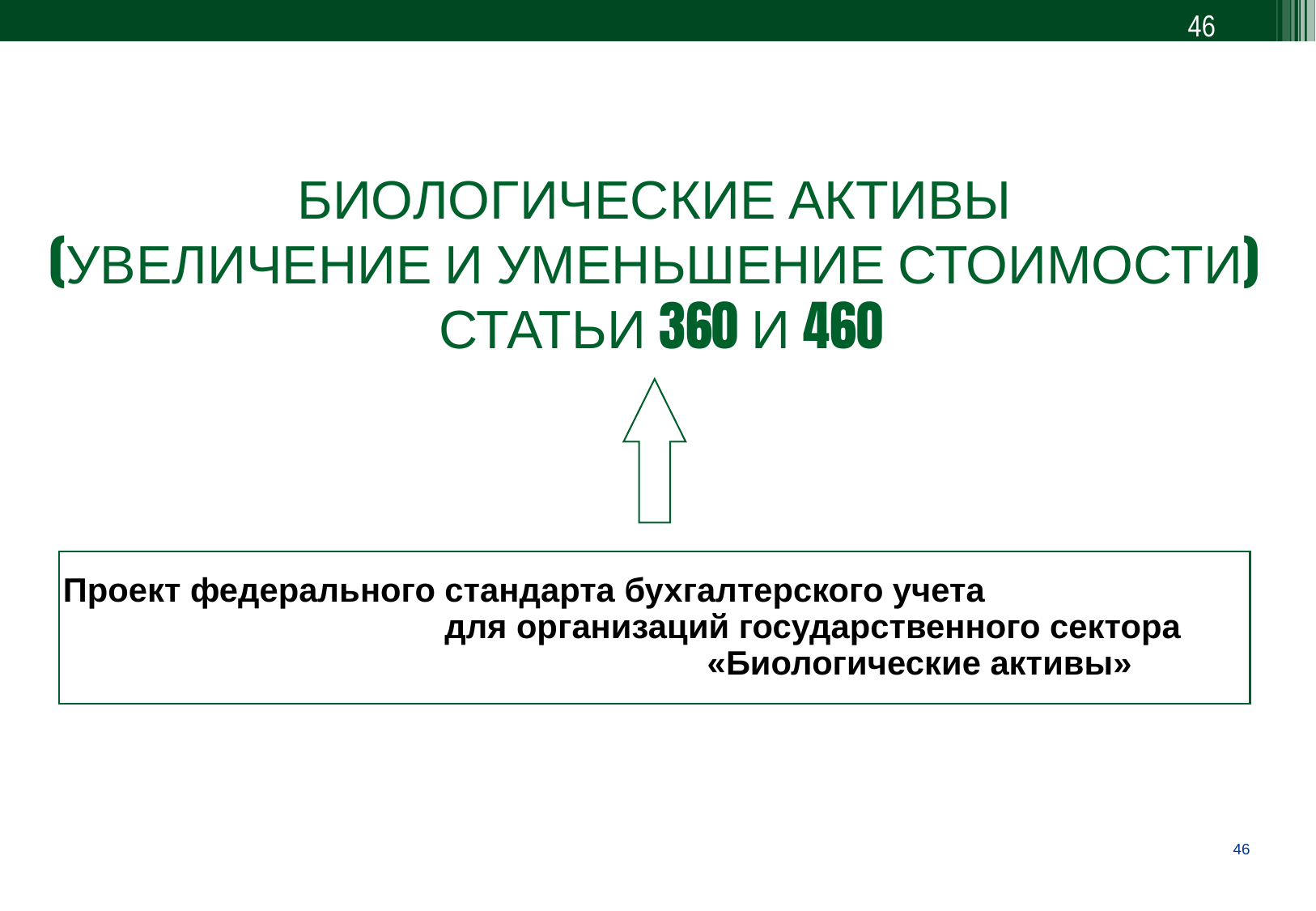

46
БИОЛОГИЧЕСКИЕ АКТИВЫ
(УВЕЛИЧЕНИЕ И УМЕНЬШЕНИЕ СТОИМОСТИ)
 СТАТЬИ 360 И 460

Проект федерального стандарта бухгалтерского учета                                                                      для организаций государственного сектора                                                                 «Биологические активы»